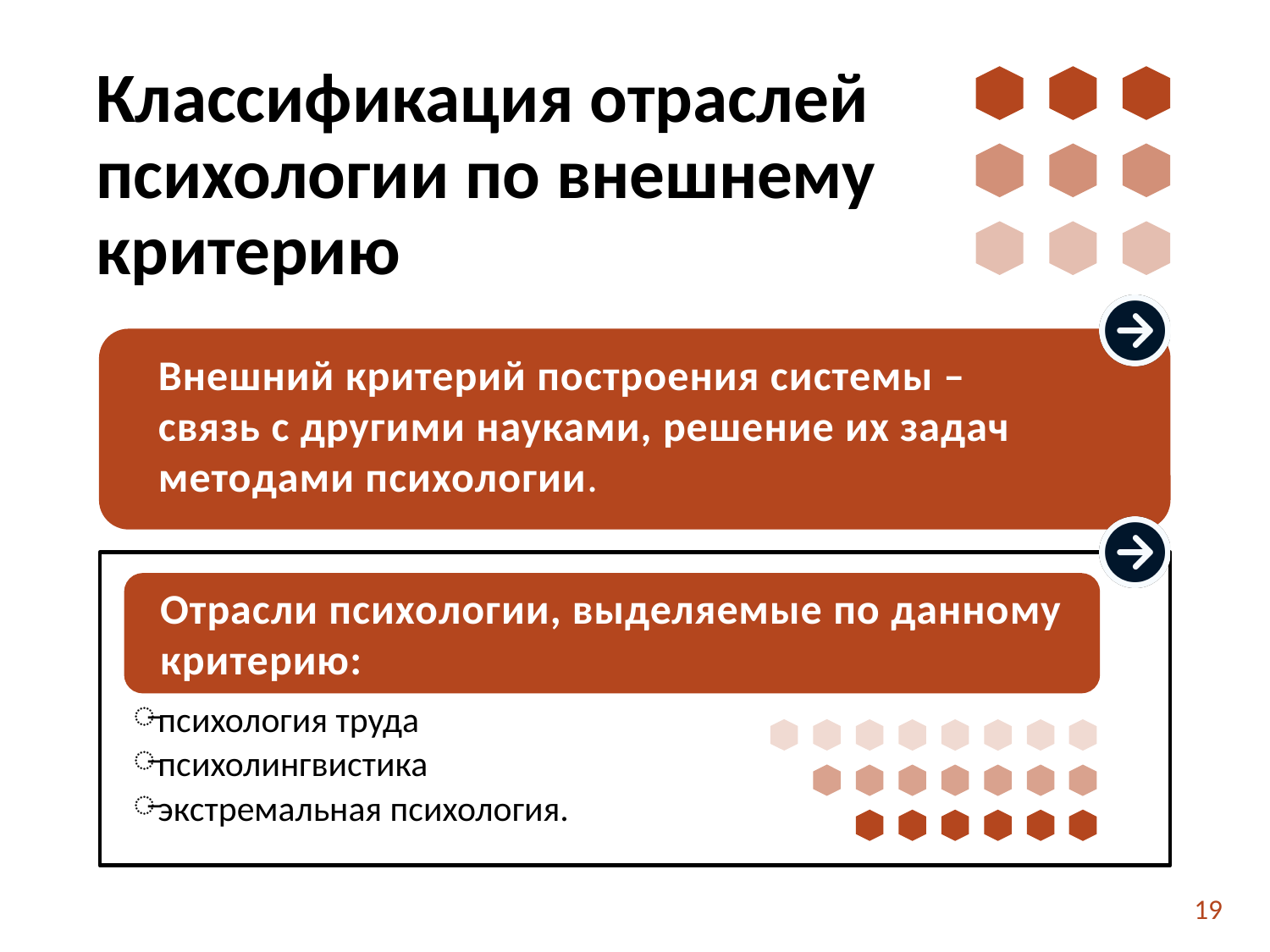

# Классификация отраслей психологии по внешнему критерию

Внешний критерий построения системы –
связь с другими науками, решение их задач методами психологии.

психология труда
психолингвистика
экстремальная психология.
Отрасли психологии, выделяемые по данному критерию:

19